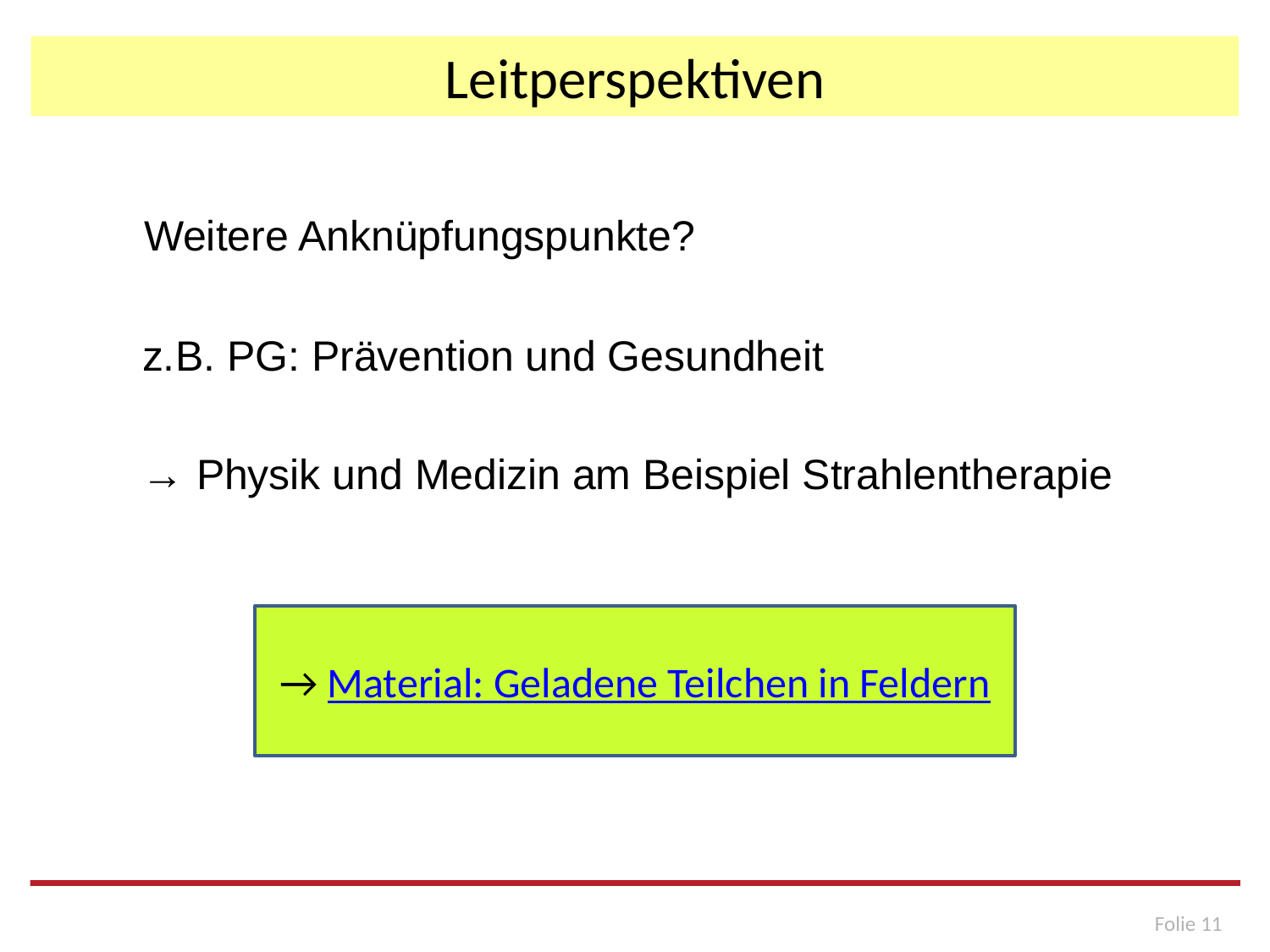

# Leitperspektiven

       Weitere Anknüpfungspunkte?

        z.B. PG: Prävention und Gesundheit

        → Physik und Medizin am Beispiel Strahlentherapie

→ Material: Geladene Teilchen in Feldern
Folie 11